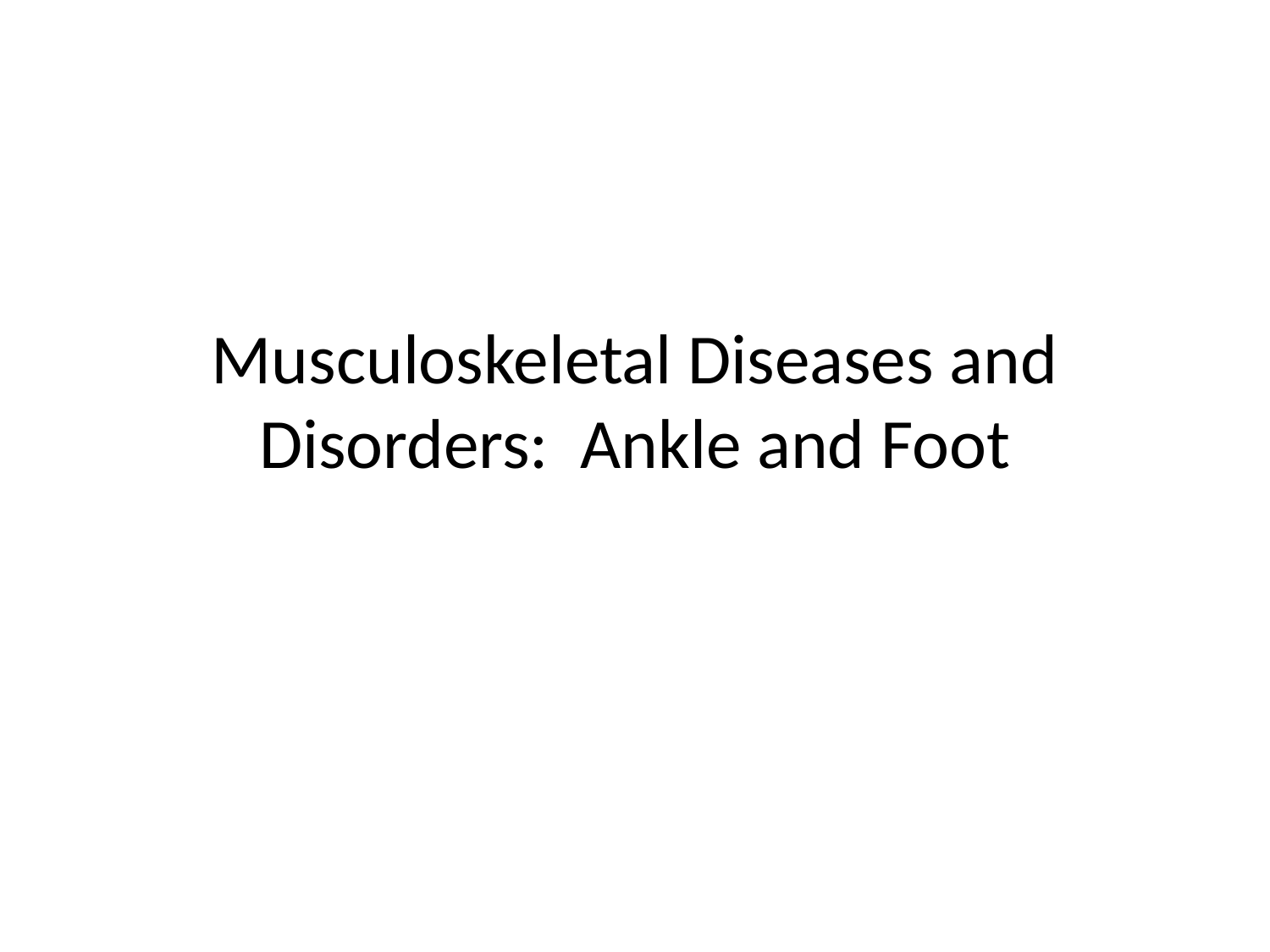

# Musculoskeletal Diseases and Disorders:  Ankle and Foot